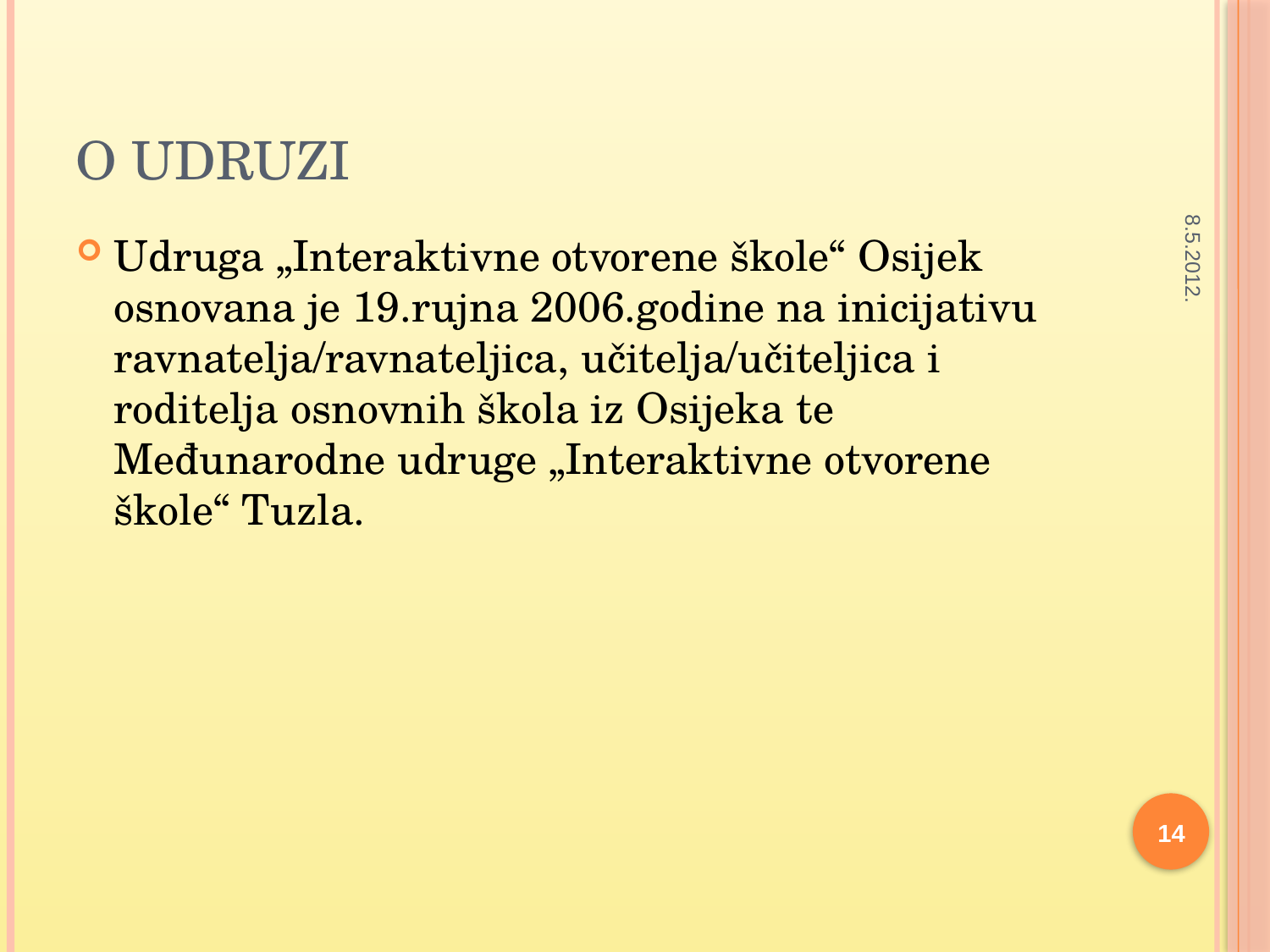

# O udruzi
8.5.2012.
Udruga „Interaktivne otvorene škole“ Osijek osnovana je 19.rujna 2006.godine na inicijativu ravnatelja/ravnateljica, učitelja/učiteljica i roditelja osnovnih škola iz Osijeka te Međunarodne udruge „Interaktivne otvorene škole“ Tuzla.

14